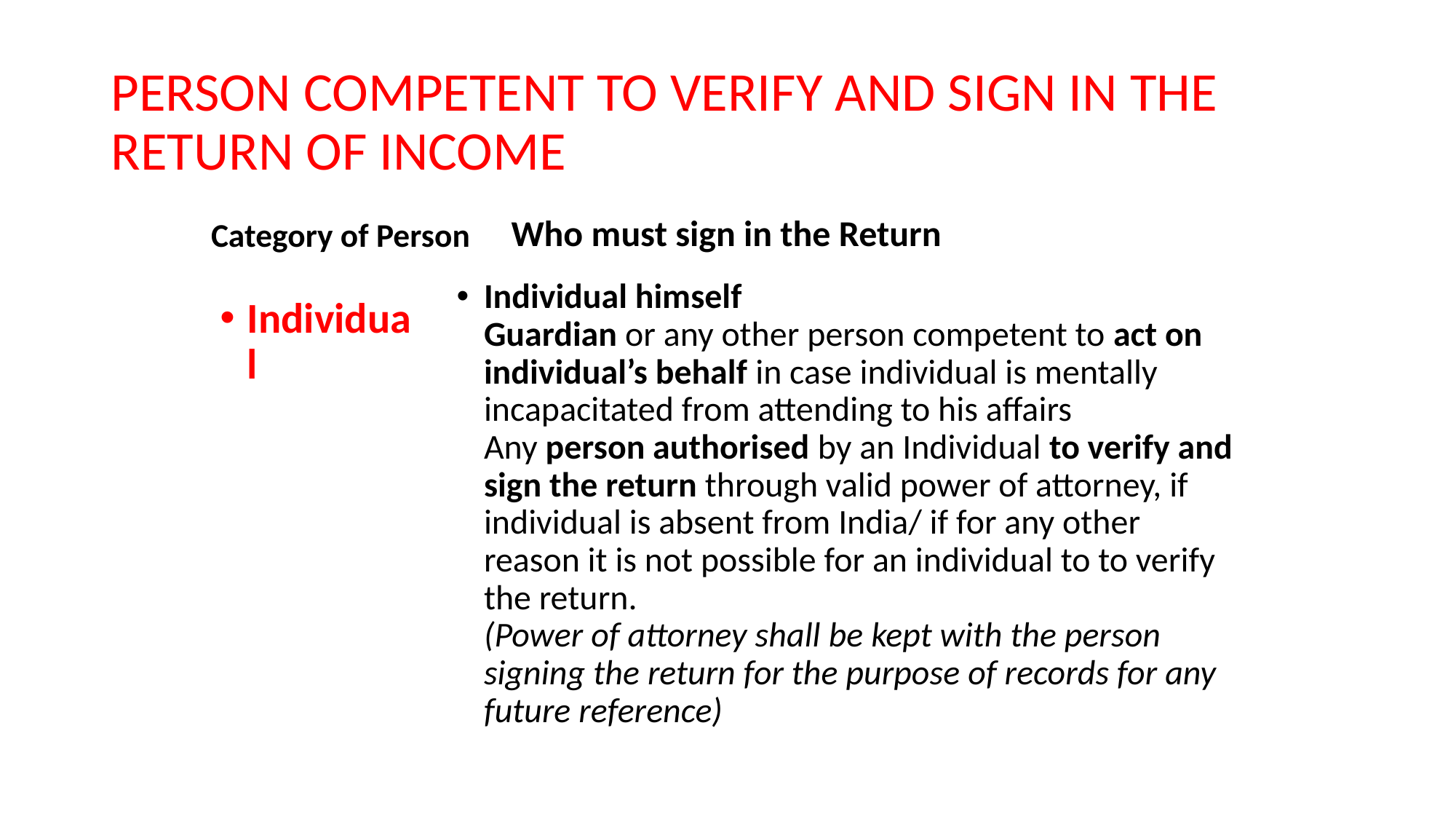

# PERSON COMPETENT TO VERIFY AND SIGN IN THE RETURN OF INCOME
Category of Person
Who must sign in the Return
Individual himself
Guardian or any other person competent to act on individual’s behalf in case individual is mentally incapacitated from attending to his affairs
Any person authorised by an Individual to verify and sign the return through valid power of attorney, if individual is absent from India/ if for any other reason it is not possible for an individual to to verify the return. 
(Power of attorney shall be kept with the person signing the return for the purpose of records for any future reference)
Individual